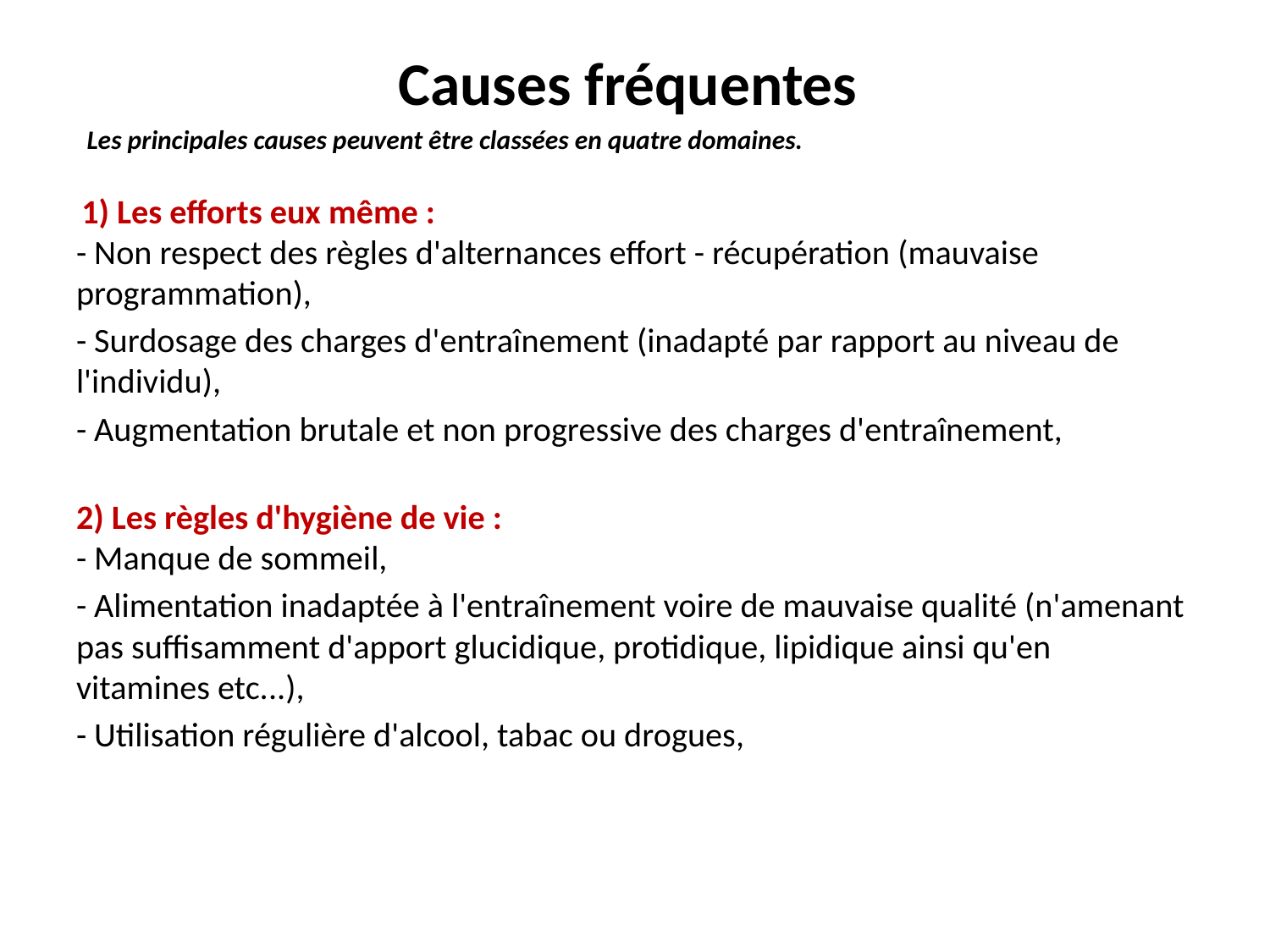

# Causes fréquentes
  Les principales causes peuvent être classées en quatre domaines.
 1) Les efforts eux même :
- Non respect des règles d'alternances effort - récupération (mauvaise programmation),
- Surdosage des charges d'entraînement (inadapté par rapport au niveau de l'individu),
- Augmentation brutale et non progressive des charges d'entraînement,
2) Les règles d'hygiène de vie :
- Manque de sommeil,
- Alimentation inadaptée à l'entraînement voire de mauvaise qualité (n'amenant pas suffisamment d'apport glucidique, protidique, lipidique ainsi qu'en vitamines etc...),
- Utilisation régulière d'alcool, tabac ou drogues,